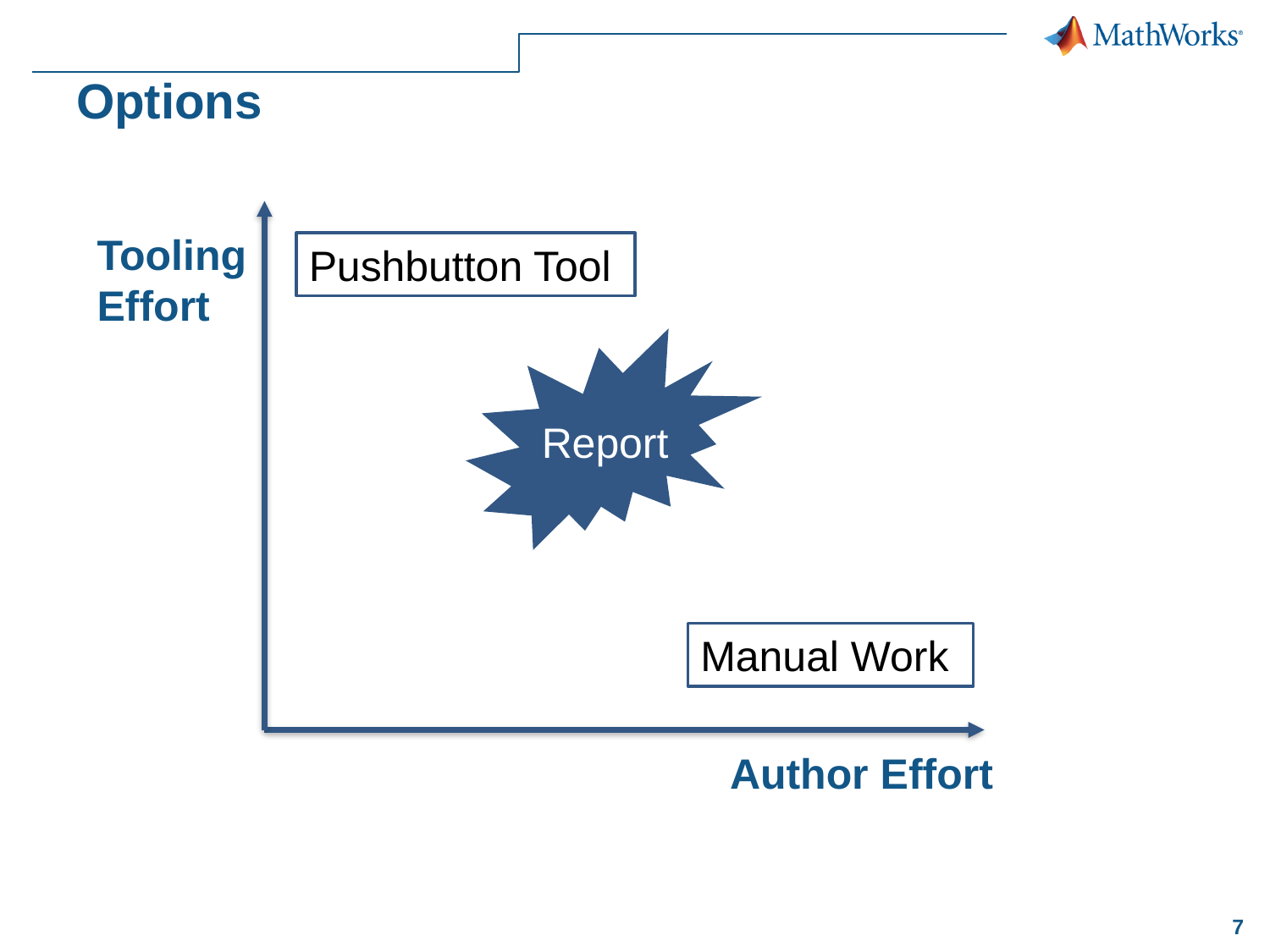

# Options
Tooling
Effort
Pushbutton Tool

Report
Manual Work
Author Effort